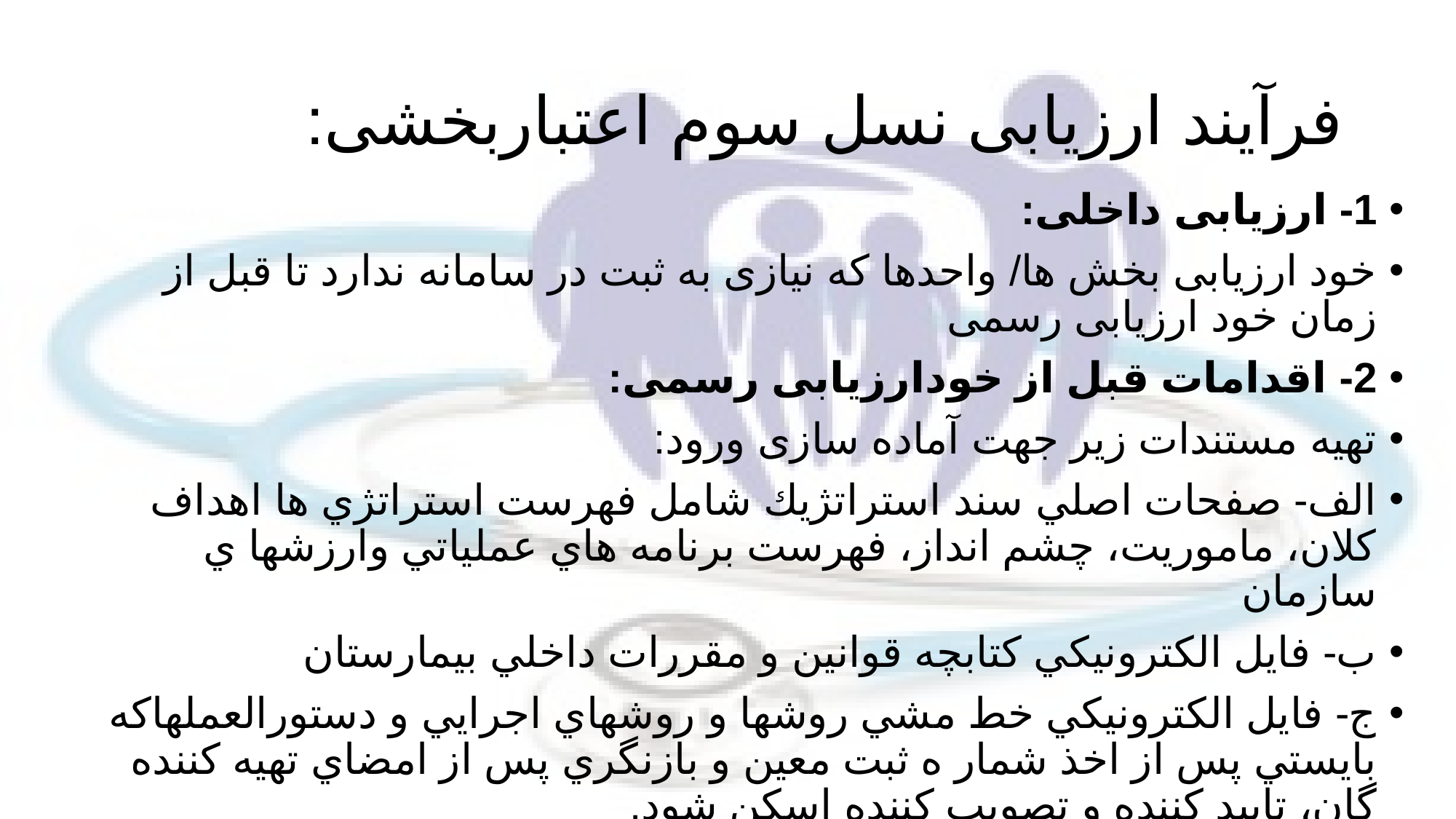

# فرآیند ارزیابی نسل سوم اعتباربخشی:
1- ارزیابی داخلی:
خود ارزیابی بخش ها/ واحدها که نیازی به ثبت در سامانه ندارد تا قبل از زمان خود ارزیابی رسمی
2- اقدامات قبل از خودارزیابی رسمی:
تهیه مستندات زیر جهت آماده سازی ورود:
الف- صفحات اصلي سند استراتژيك شامل فهرست استراتژي ها اهداف كلان، ماموريت، چشم انداز، فهرست برنامه هاي عملياتي وارزشها ي سازمان
ب- فايل الكترونيكي كتابچه قوانين و مقررات داخلي بيمارستان
ج- فايل الكترونيكي خط مشي روشها و روشهاي اجرايي و دستورالعملهاكه بايستي پس از اخذ شمار ه ثبت معين و بازنگري پس از امضاي تهيه كننده گان، تاييد كننده و تصويب كننده اسكن شود.